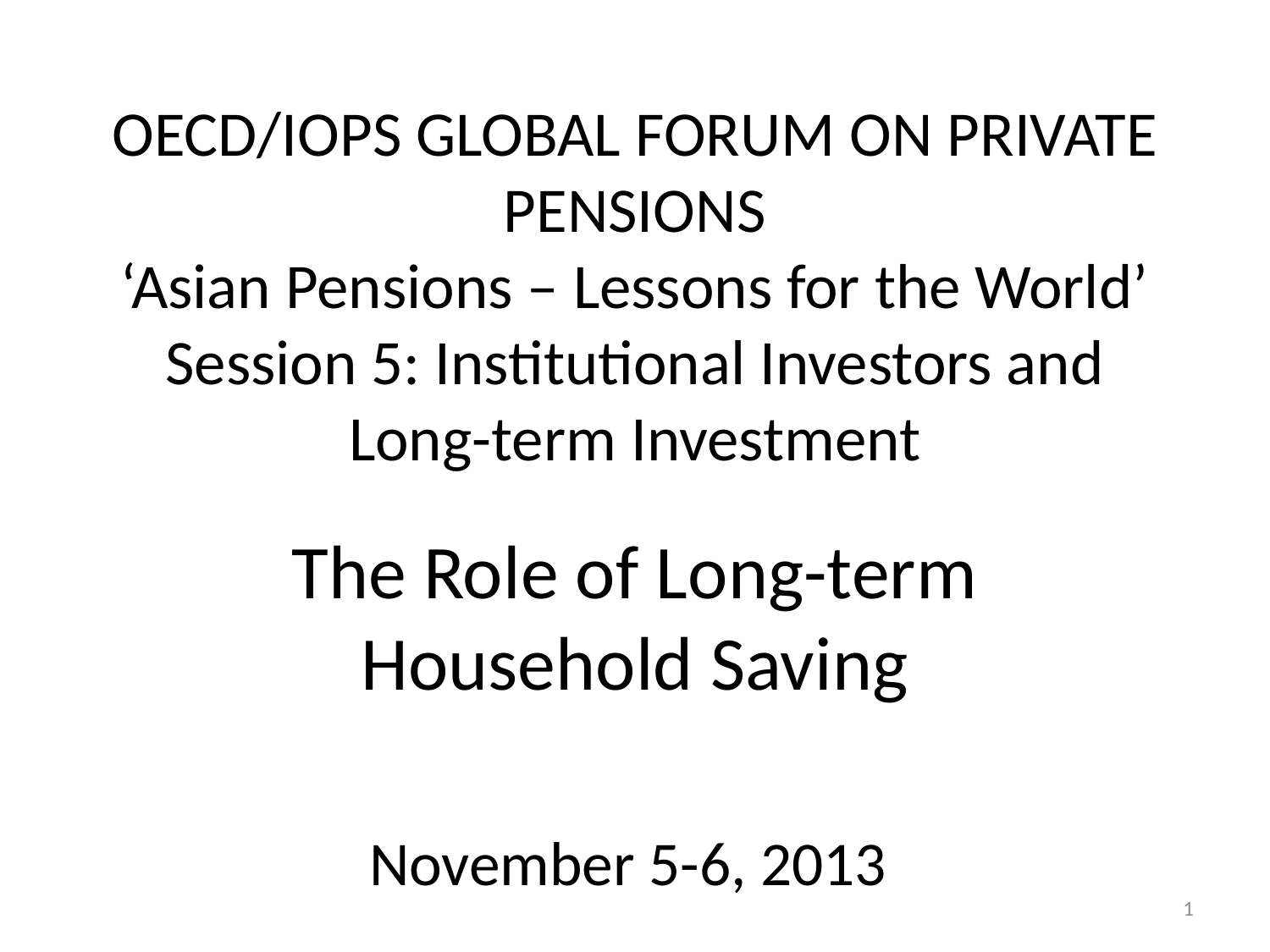

# OECD/IOPS GLOBAL FORUM ON PRIVATE PENSIONS ‘Asian Pensions – Lessons for the World’ Session 5: Institutional Investors and Long-term Investment
The Role of Long-term Household Saving

November 5-6, 2013
1